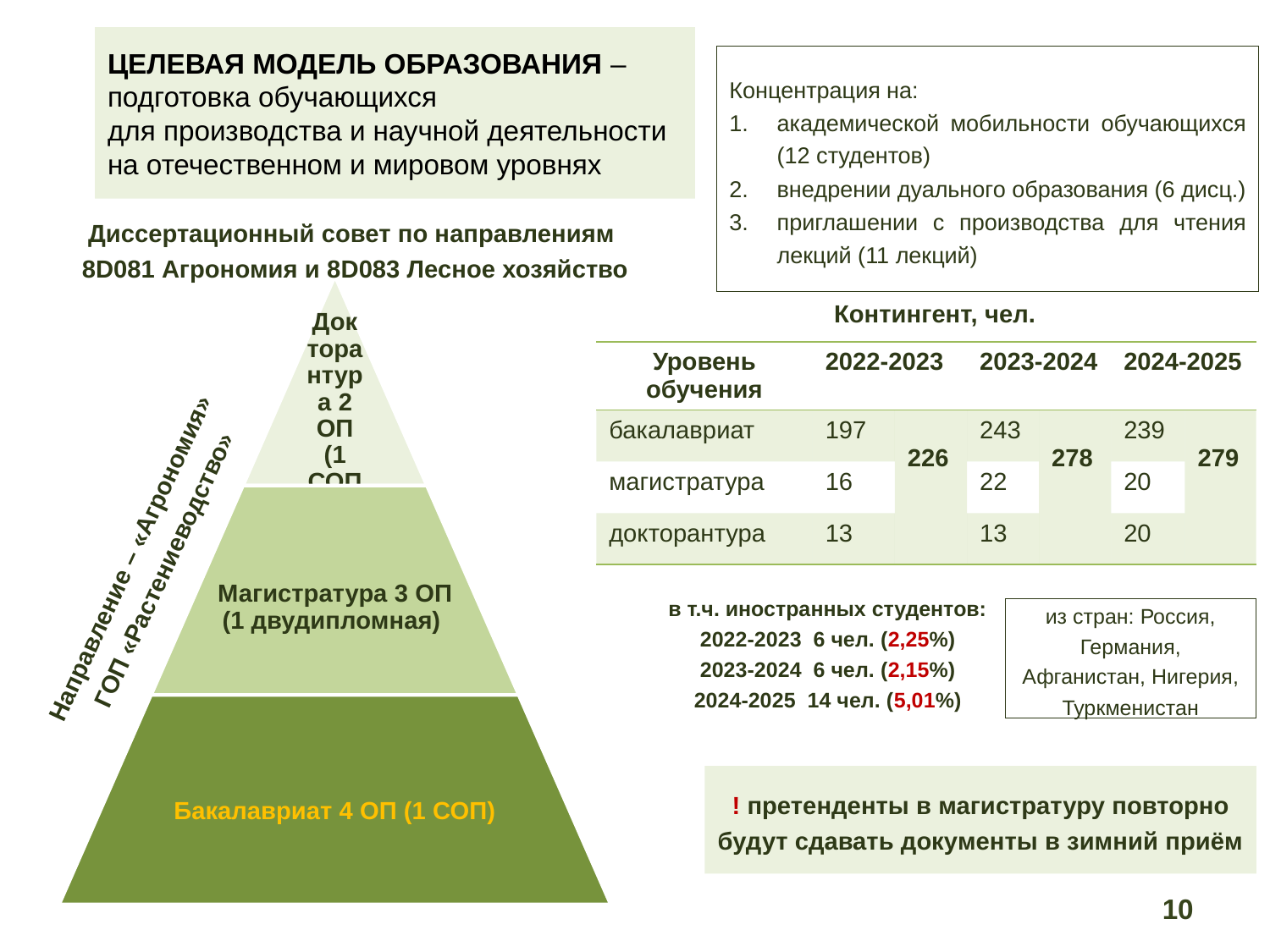

# ЦЕЛЕВАЯ МОДЕЛЬ ОБРАЗОВАНИЯ – подготовка обучающихся для производства и научной деятельности на отечественном и мировом уровнях
Концентрация на:
академической мобильности обучающихся (12 студентов)
внедрении дуального образования (6 дисц.)
приглашении с производства для чтения лекций (11 лекций)
Диссертационный совет по направлениям
8D081 Агрономия и 8D083 Лесное хозяйство
Докторантура 2 ОП (1 СОП)
Магистратура 3 ОП (1 двудипломная)
Бакалавриат 4 ОП (1 СОП)
Контингент, чел.
| Уровень обучения | 2022-2023 |  | 2023-2024 |  | 2024-2025 |  |
| --- | --- | --- | --- | --- | --- | --- |
| бакалавриат | 197 | 226 | 243 | 278 | 239 | 279 |
| магистратура | 16 |  | 22 |  | 20 |  |
| докторантура | 13 |  | 13 |  | 20 |  |
Направление – «Агрономия»
 ГОП «Растениеводство»
в т.ч. иностранных студентов:
2022-2023  6 чел. (2,25%)
2023-2024  6 чел. (2,15%)
2024-2025  14 чел. (5,01%)
из стран: Россия, Германия, Афганистан, Нигерия, Туркменистан
! претенденты в магистратуру повторно будут сдавать документы в зимний приём
10